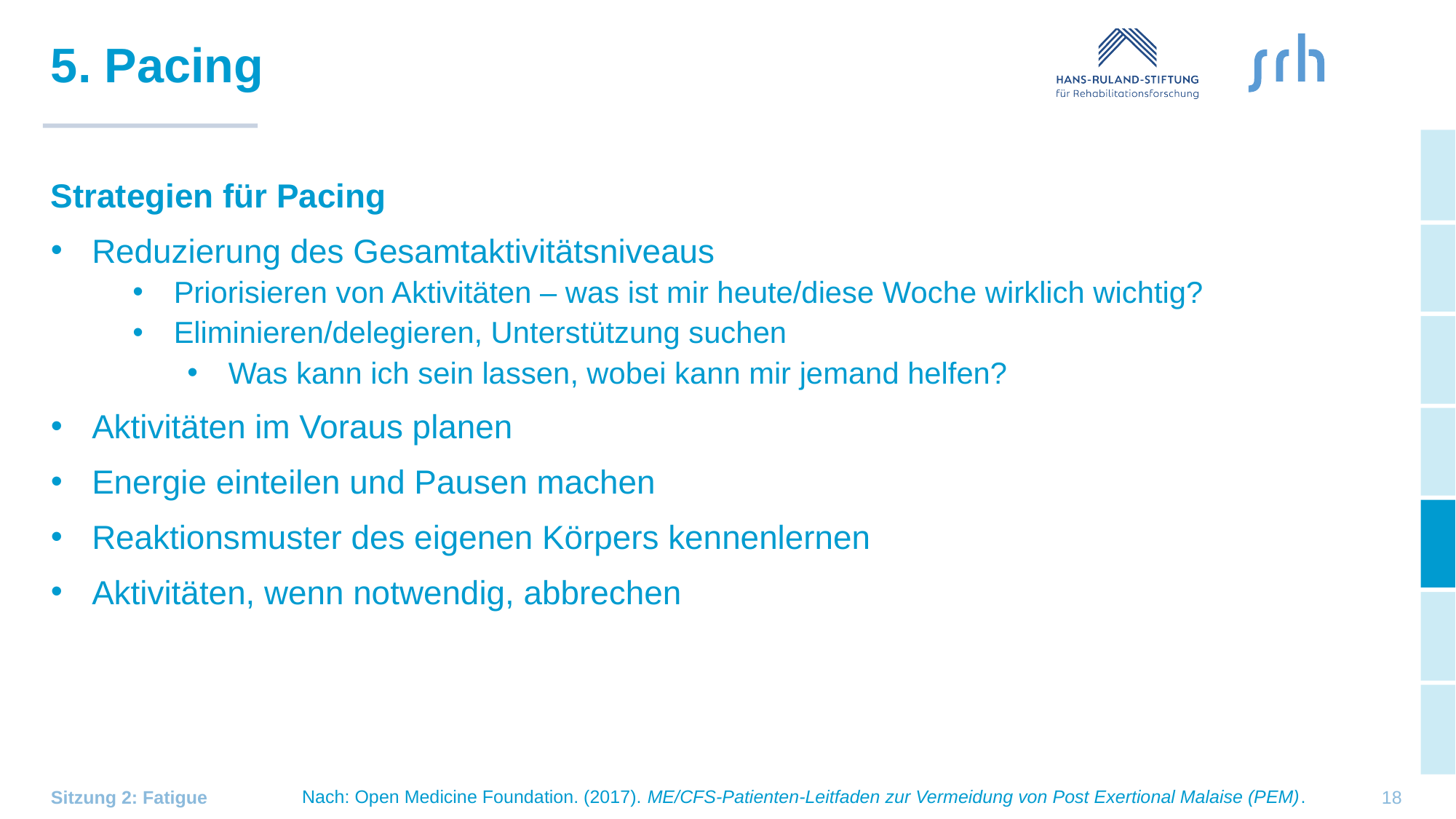

# 5. Pacing
Strategien für Pacing
Reduzierung des Gesamtaktivitätsniveaus
Priorisieren von Aktivitäten – was ist mir heute/diese Woche wirklich wichtig?
Eliminieren/delegieren, Unterstützung suchen
Was kann ich sein lassen, wobei kann mir jemand helfen?
Aktivitäten im Voraus planen
Energie einteilen und Pausen machen
Reaktionsmuster des eigenen Körpers kennenlernen
Aktivitäten, wenn notwendig, abbrechen

Nach: Open Medicine Foundation. (2017). ME/CFS-Patienten-Leitfaden zur Vermeidung von Post Exertional Malaise (PEM).
18
Sitzung 2: Fatigue